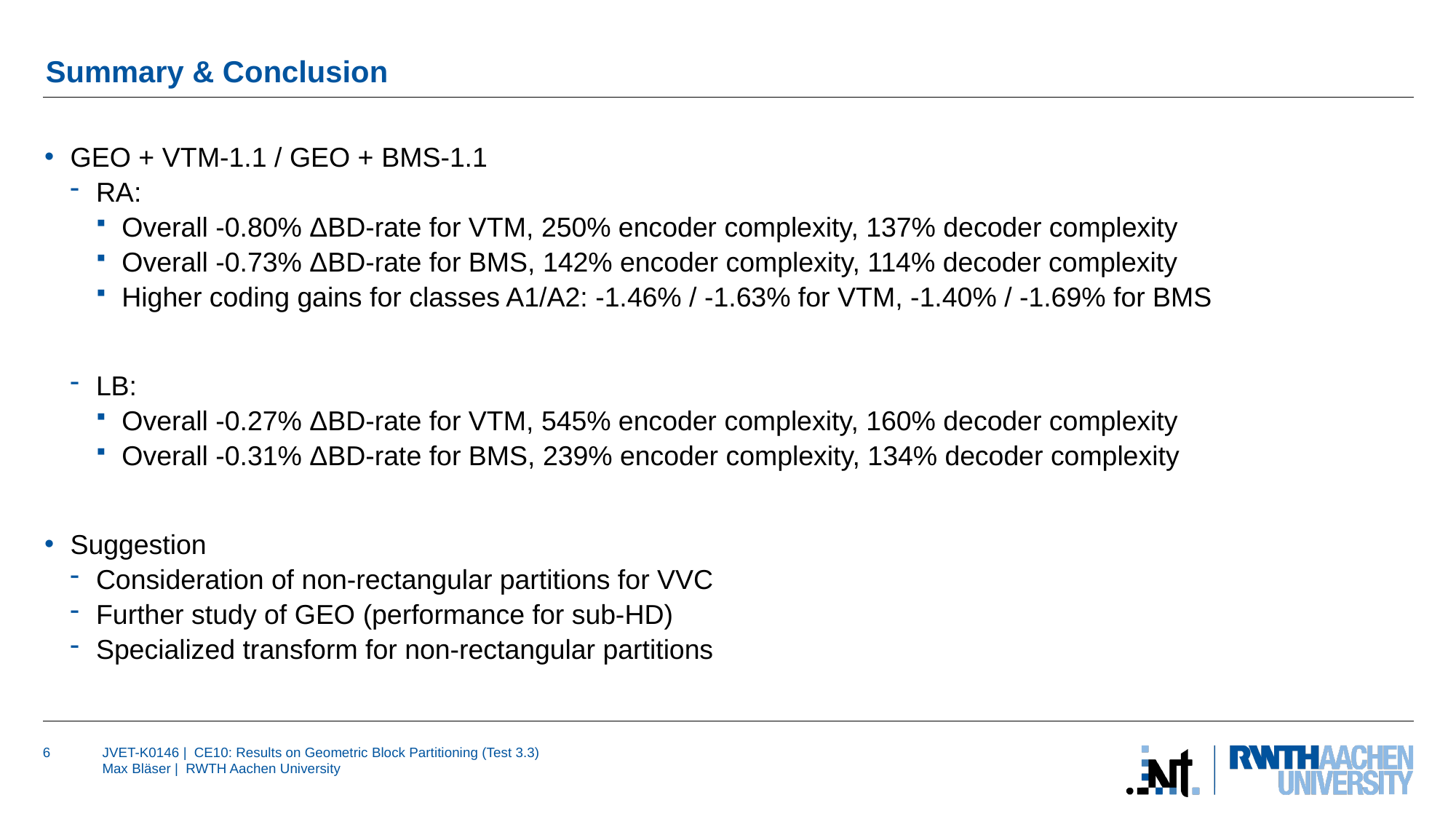

# Summary & Conclusion
GEO + VTM-1.1 / GEO + BMS-1.1
RA:
Overall -0.80% ΔBD-rate for VTM, 250% encoder complexity, 137% decoder complexity
Overall -0.73% ΔBD-rate for BMS, 142% encoder complexity, 114% decoder complexity
Higher coding gains for classes A1/A2: -1.46% / -1.63% for VTM, -1.40% / -1.69% for BMS

LB:
Overall -0.27% ΔBD-rate for VTM, 545% encoder complexity, 160% decoder complexity
Overall -0.31% ΔBD-rate for BMS, 239% encoder complexity, 134% decoder complexity

Suggestion
Consideration of non-rectangular partitions for VVC
Further study of GEO (performance for sub-HD)
Specialized transform for non-rectangular partitions